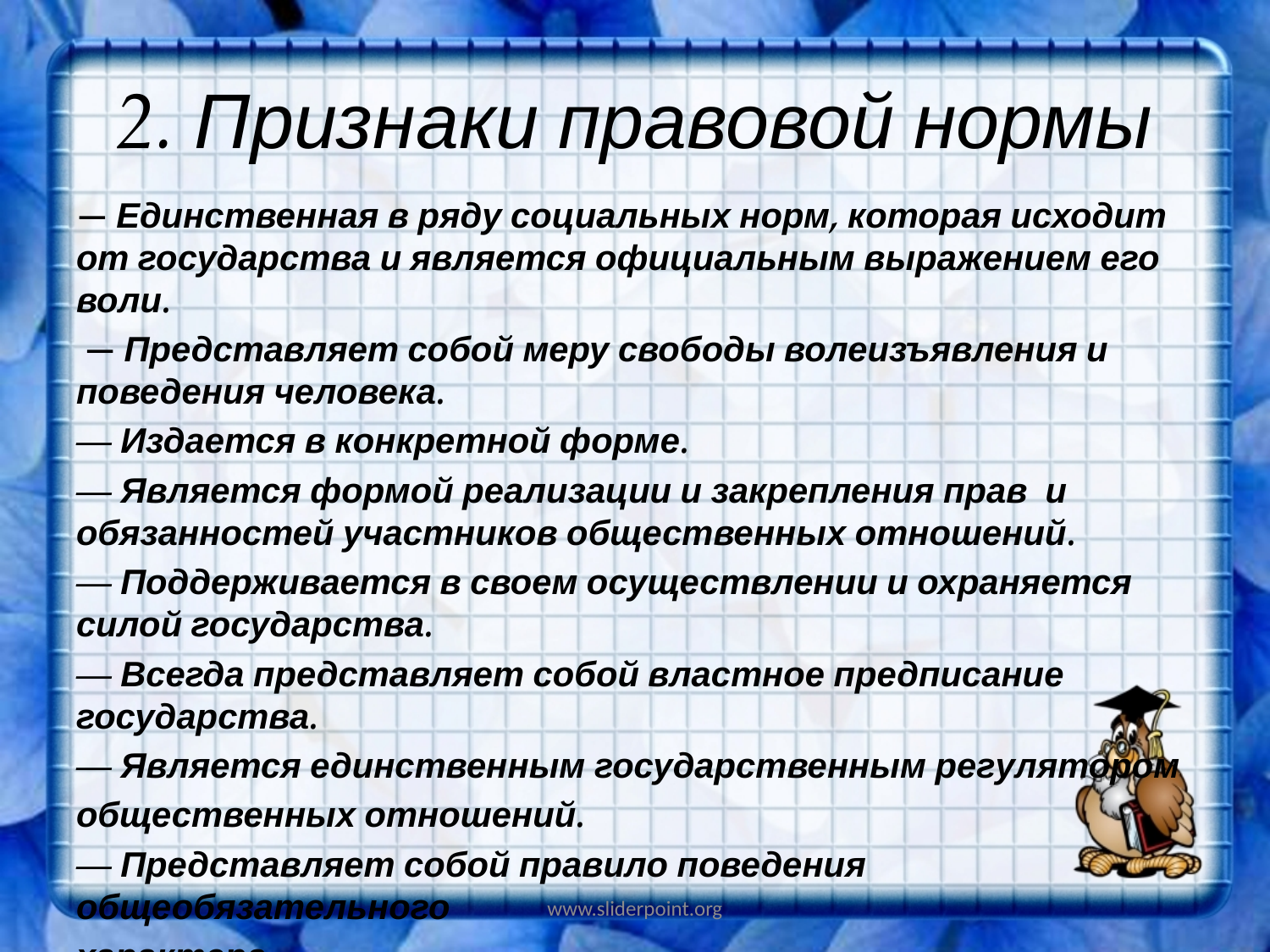

# 2. Признаки правовой нормы
— Единственная в ряду социальных норм, которая исходит от государства и является официальным выражением его воли.
 — Представляет собой меру свободы волеизъявления и поведения человека.
— Издается в конкретной форме.
— Является формой реализации и закрепления прав  и обязанностей участников общественных отношений.
— Поддерживается в своем осуществлении и охраняется силой государства.
— Всегда представляет собой властное предписание государства.
— Является единственным государственным регулятором
общественных отношений.
— Представляет собой правило поведения общеобязательного
характера.
www.sliderpoint.org